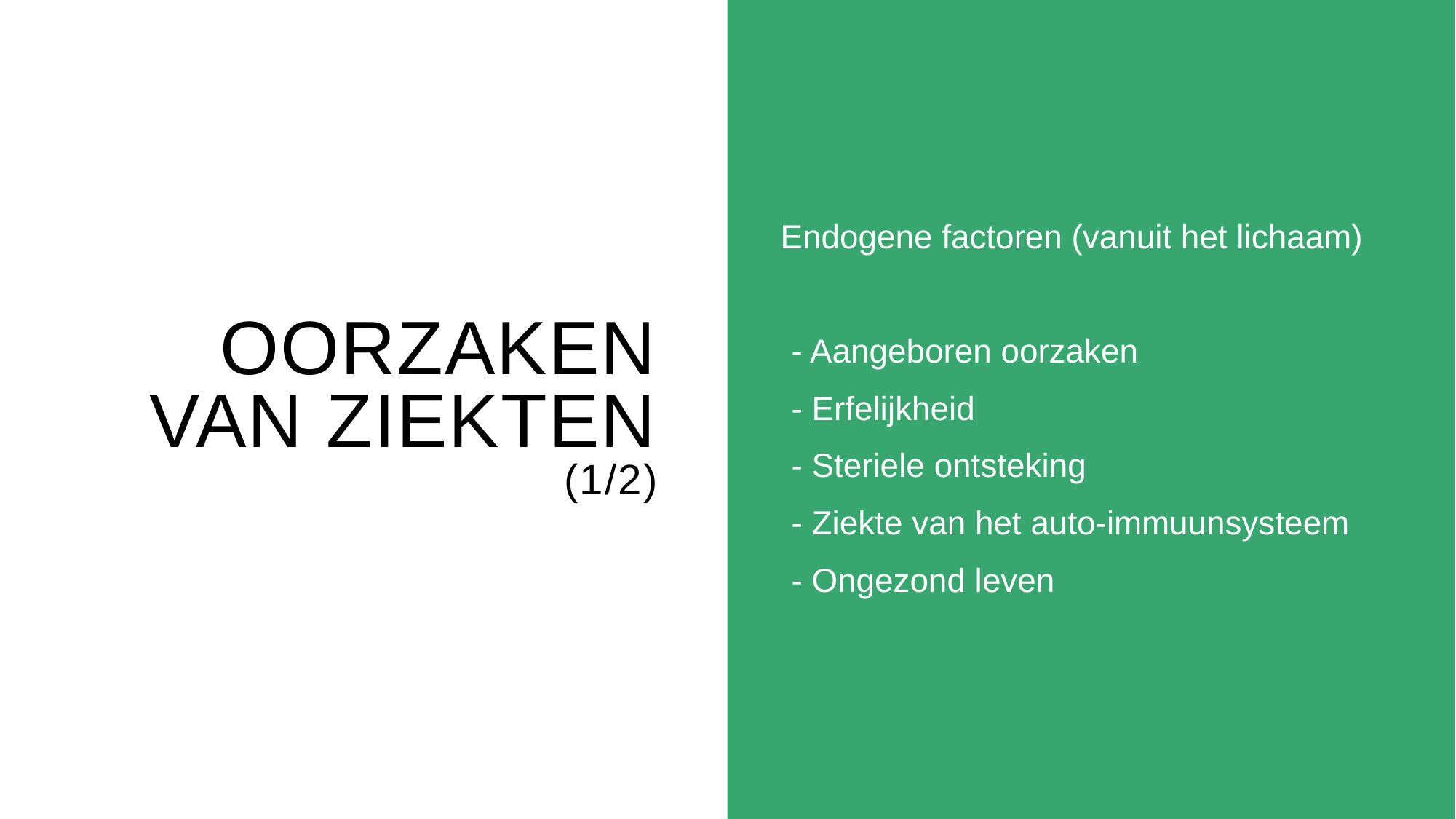

# Oorzaken van ziekten (1/2)
Endogene factoren (vanuit het lichaam)

- Aangeboren oorzaken
- Erfelijkheid
- Steriele ontsteking
- Ziekte van het auto-immuunsysteem
- Ongezond leven